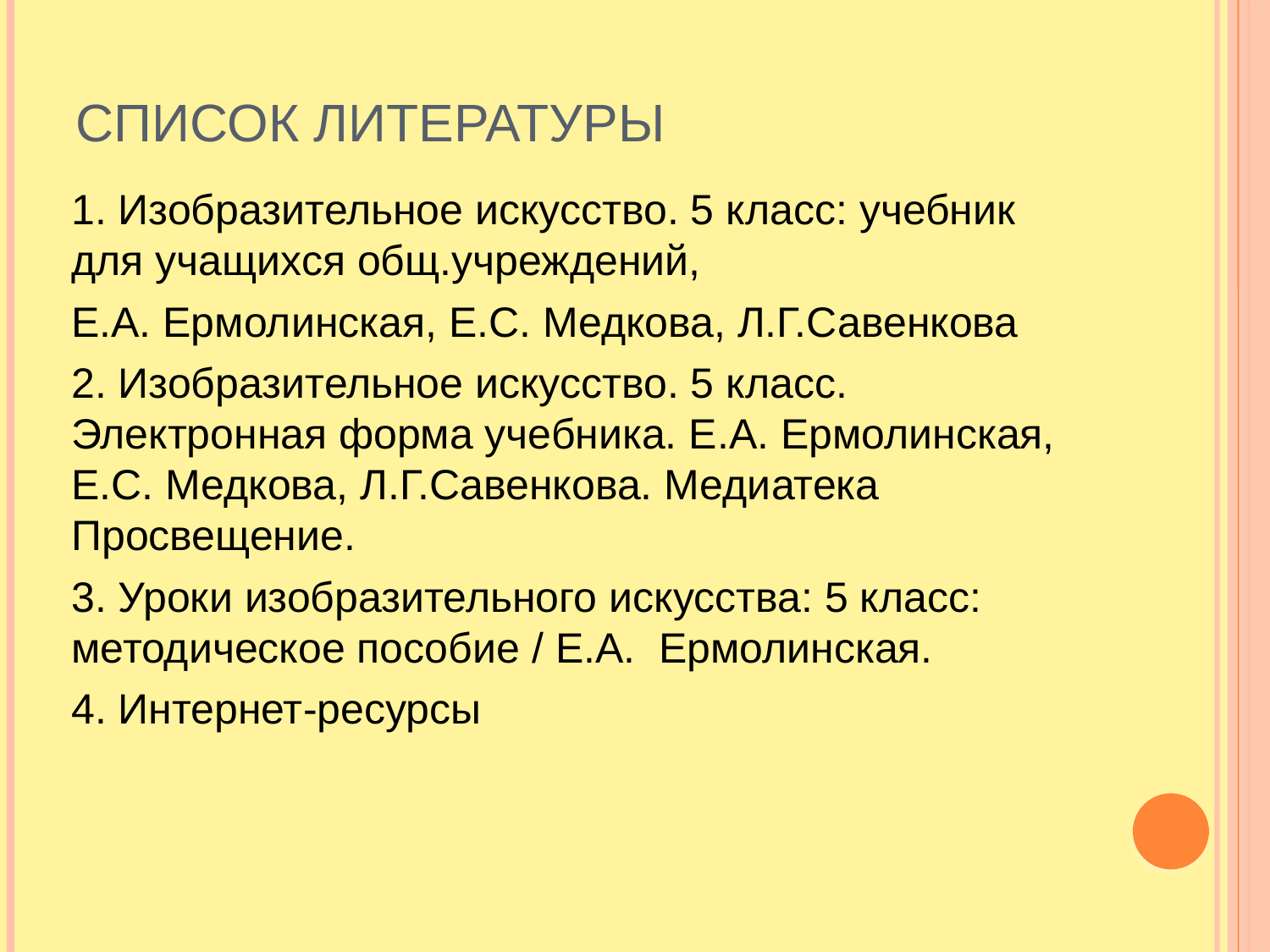

# Список литературы
1. Изобразительное искусство. 5 класс: учебник для учащихся общ.учреждений,
Е.А. Ермолинская, Е.С. Медкова, Л.Г.Савенкова
2. Изобразительное искусство. 5 класс. Электронная форма учебника. Е.А. Ермолинская, Е.С. Медкова, Л.Г.Савенкова. Медиатека Просвещение.
3. Уроки изобразительного искусства: 5 класс: методическое пособие / Е.А.  Ермолинская.
4. Интернет-ресурсы